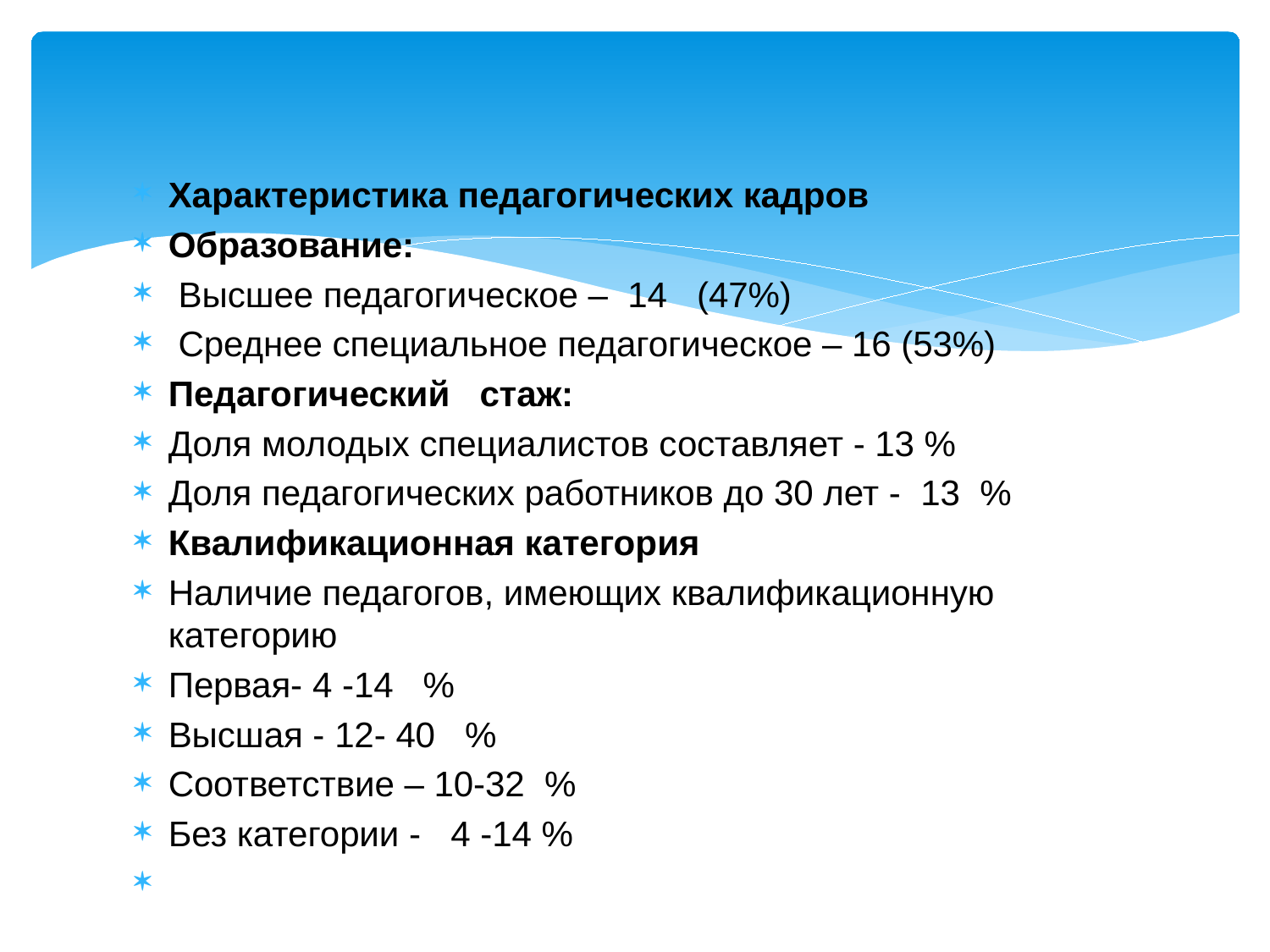

#
Характеристика педагогических кадров
Образование:
 Высшее педагогическое –  14   (47%)
 Среднее специальное педагогическое – 16 (53%)
Педагогический   стаж:
Доля молодых специалистов составляет - 13 %
Доля педагогических работников до 30 лет -  13  %
Квалификационная категория
Наличие педагогов, имеющих квалификационную категорию
Первая- 4 -14   %
Высшая - 12- 40   %
Соответствие – 10-32  %
Без категории -   4 -14 %